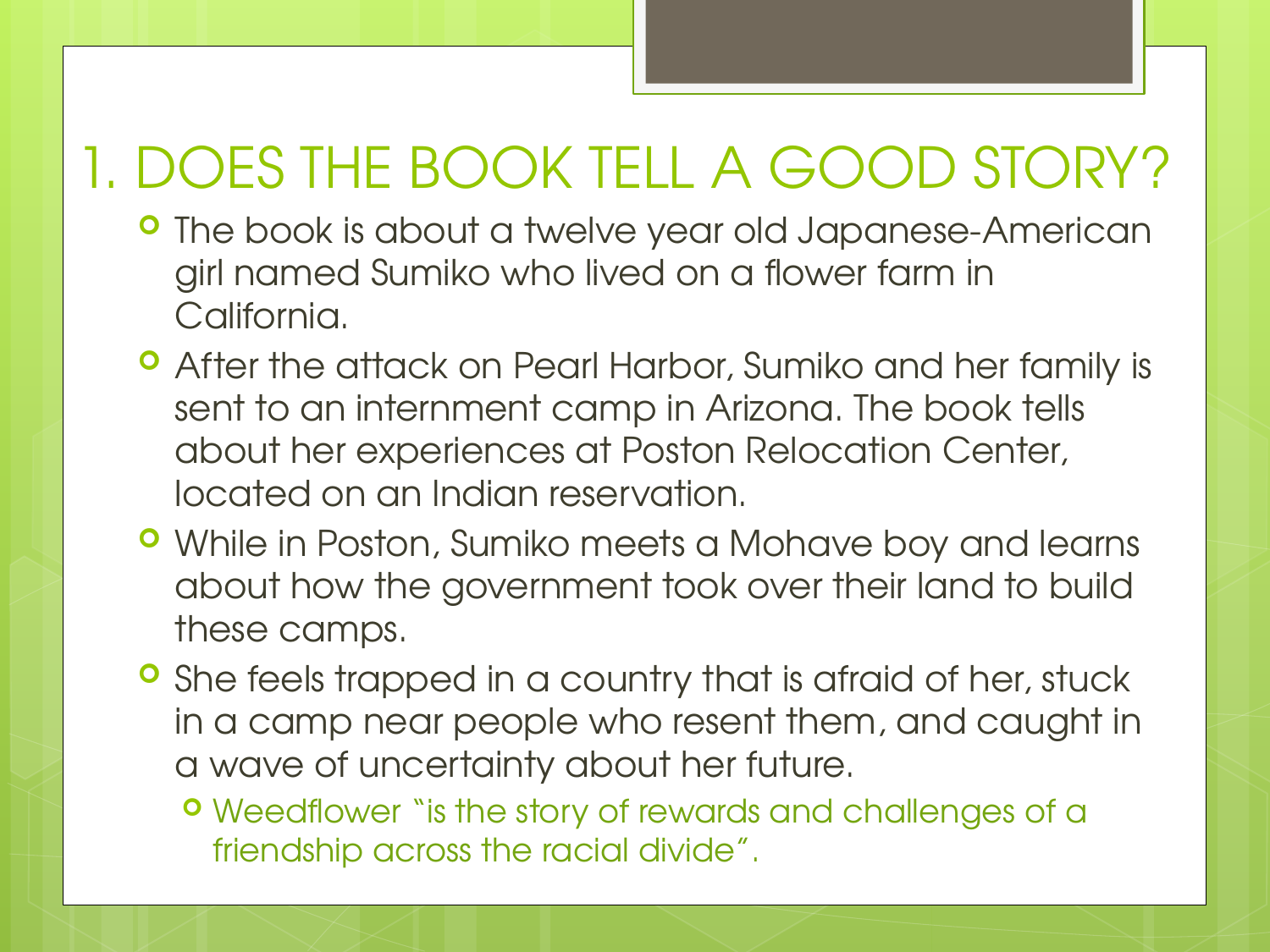

# 1. DOES THE BOOK TELL A GOOD STORY?
The book is about a twelve year old Japanese-American girl named Sumiko who lived on a flower farm in California.
After the attack on Pearl Harbor, Sumiko and her family is sent to an internment camp in Arizona. The book tells about her experiences at Poston Relocation Center, located on an Indian reservation.
While in Poston, Sumiko meets a Mohave boy and learns about how the government took over their land to build these camps.
She feels trapped in a country that is afraid of her, stuck in a camp near people who resent them, and caught in a wave of uncertainty about her future.
Weedflower “is the story of rewards and challenges of a friendship across the racial divide”.